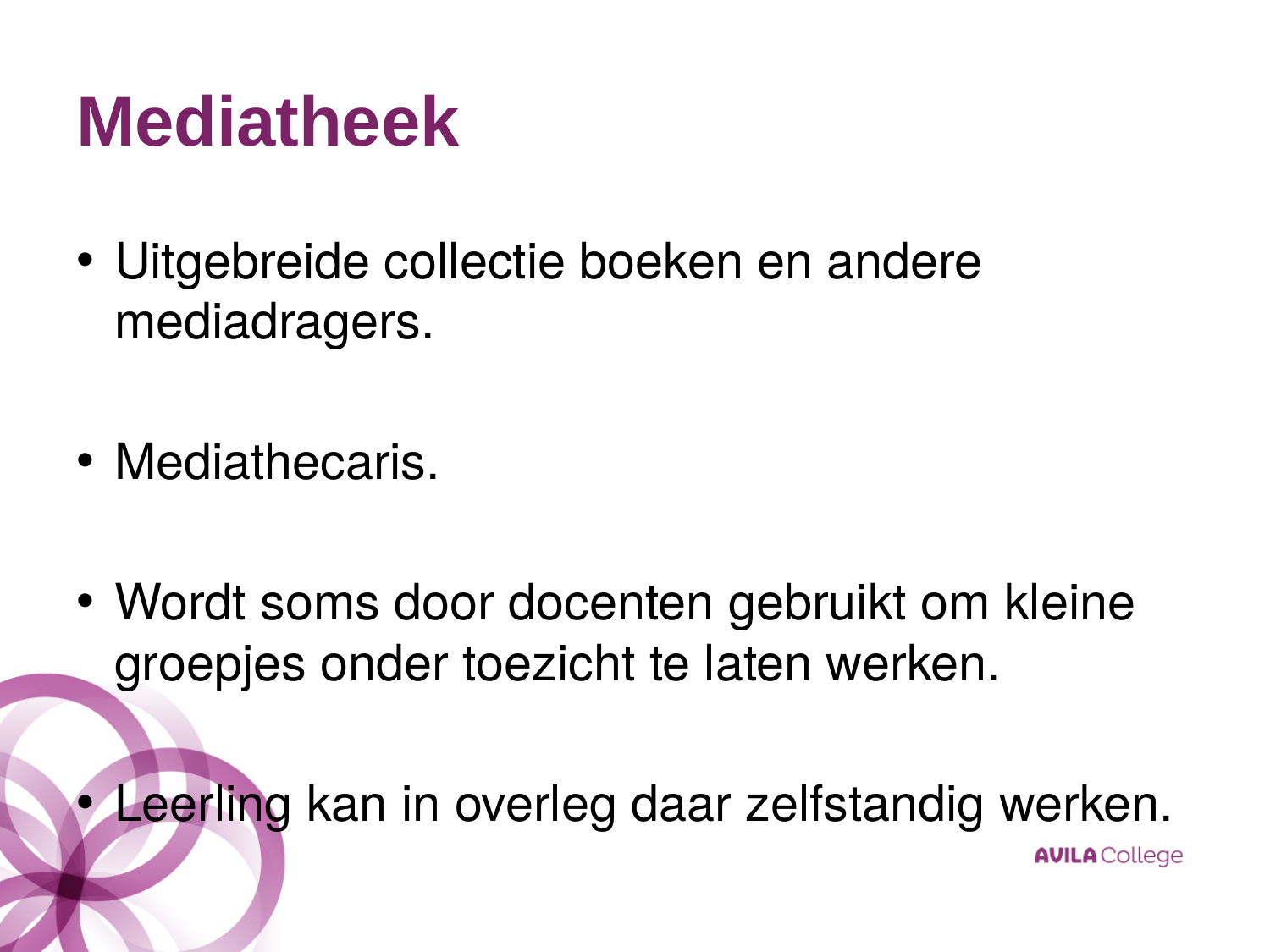

# Mediatheek
Uitgebreide collectie boeken en andere mediadragers.

Mediathecaris.

Wordt soms door docenten gebruikt om kleine groepjes onder toezicht te laten werken.

Leerling kan in overleg daar zelfstandig werken.